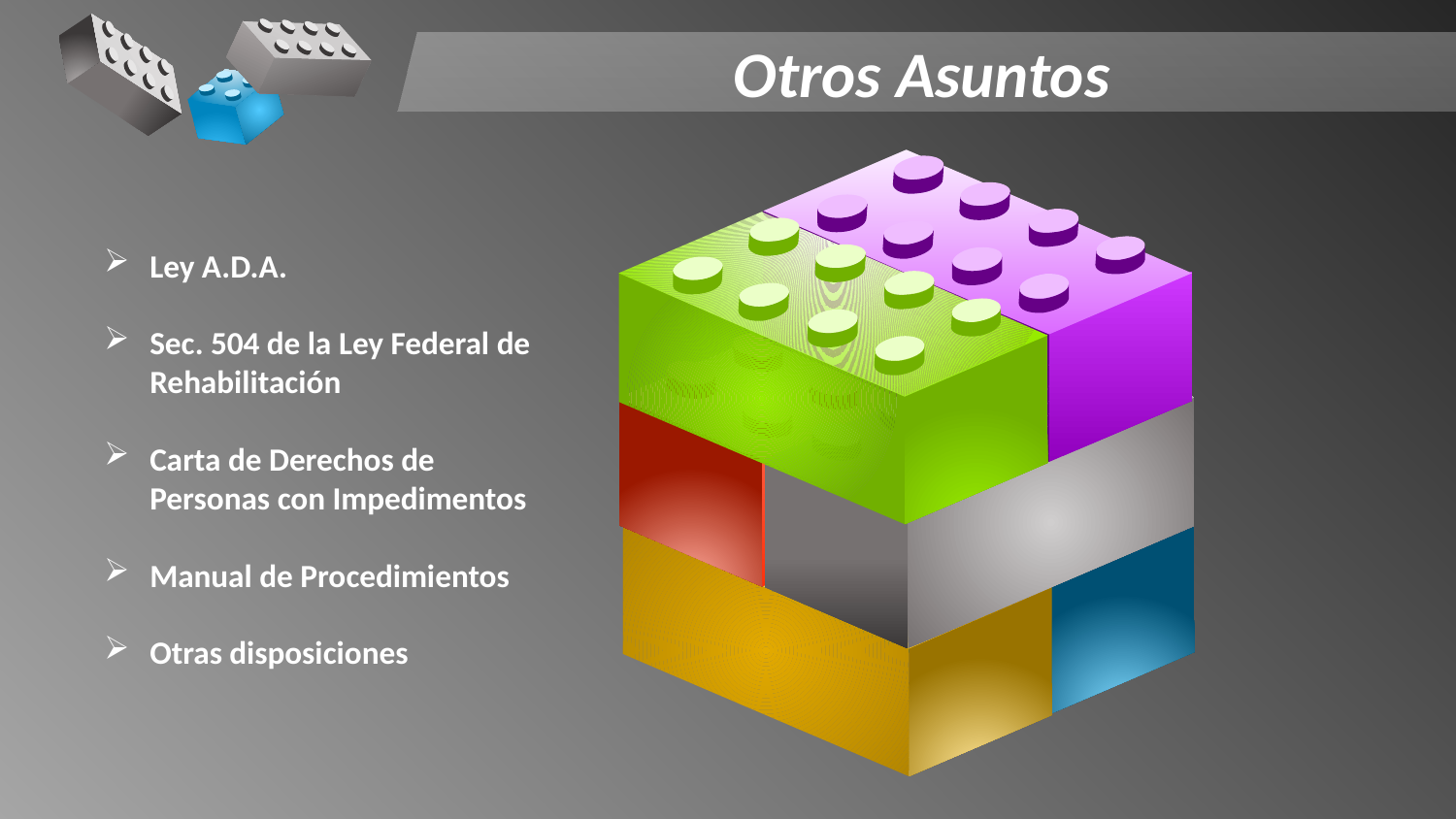

Otros Asuntos

Ley A.D.A.

Sec. 504 de la Ley Federal de Rehabilitación

Carta de Derechos de Personas con Impedimentos

Manual de Procedimientos

Otras disposiciones